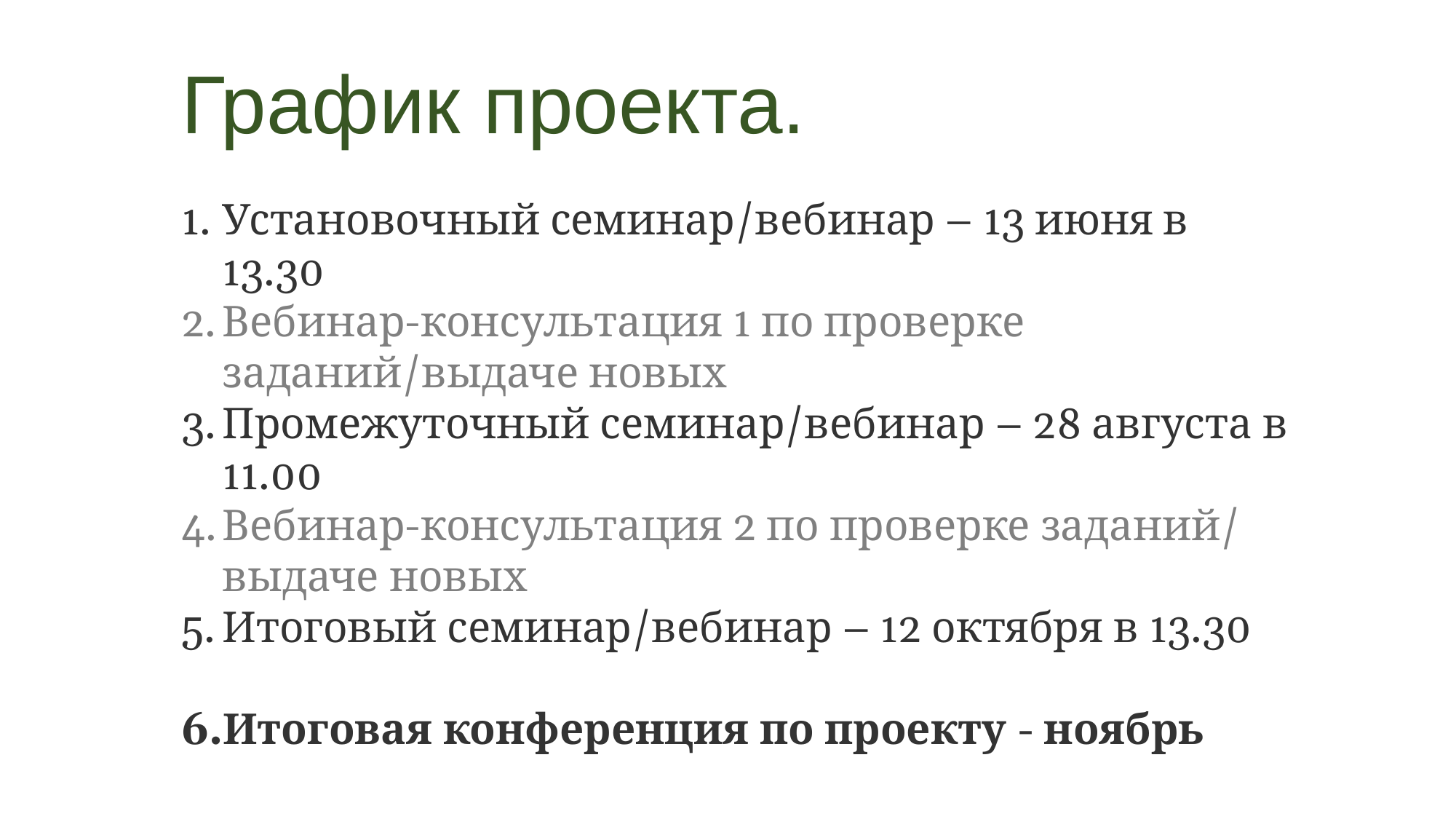

График проекта.
Установочный семинар/вебинар – 13 июня в 13.30
Вебинар-консультация 1 по проверке заданий/выдаче новых
Промежуточный семинар/вебинар – 28 августа в 11.00
Вебинар-консультация 2 по проверке заданий/ выдаче новых
Итоговый семинар/вебинар – 12 октября в 13.30

Итоговая конференция по проекту - ноябрь